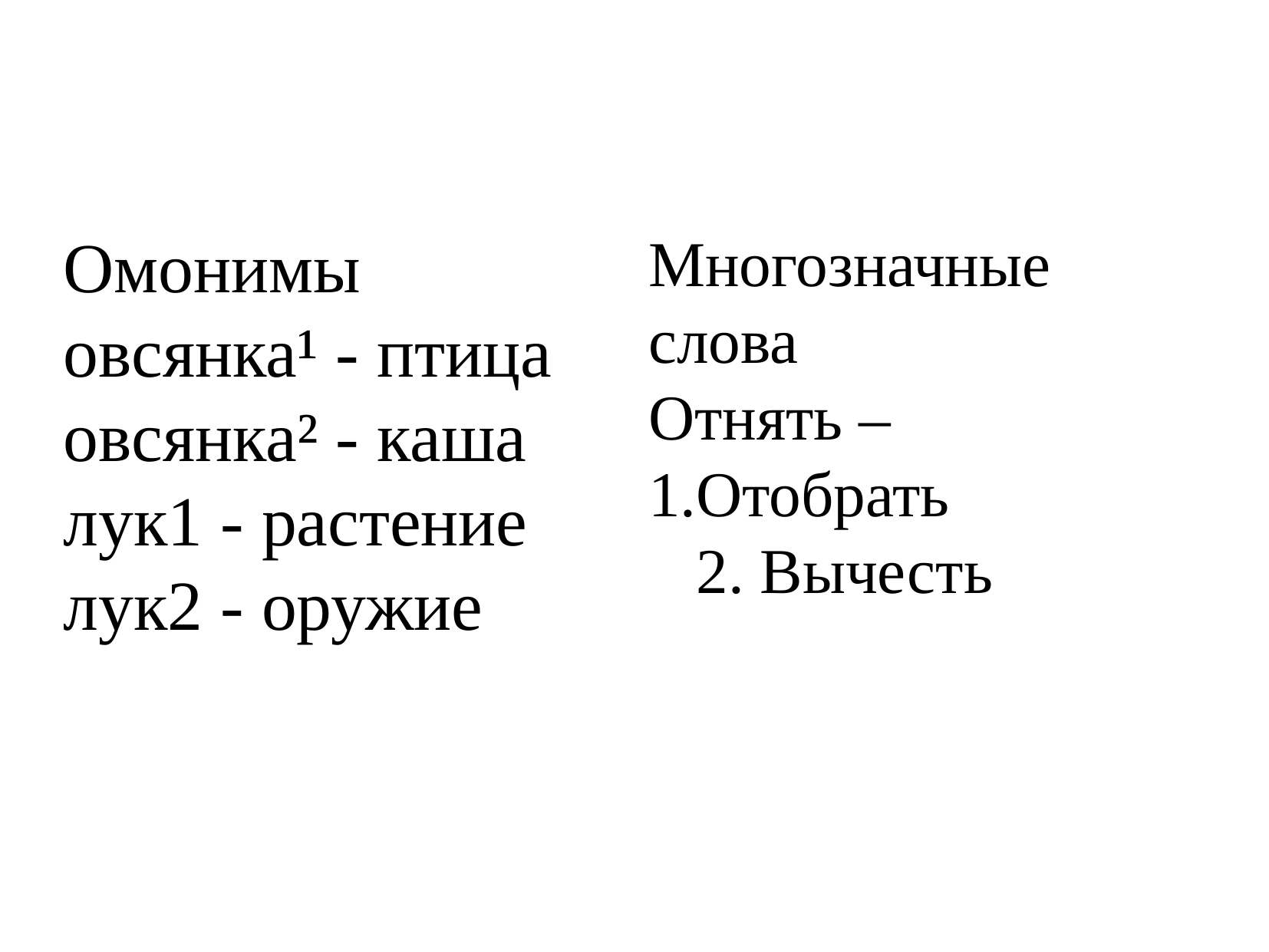

Омонимы
овсянка¹ - птица
овсянка² - каша
лук1 - растение
лук2 - оружие

Многозначные слова
Отнять – 1.Отобрать
   2. Вычесть